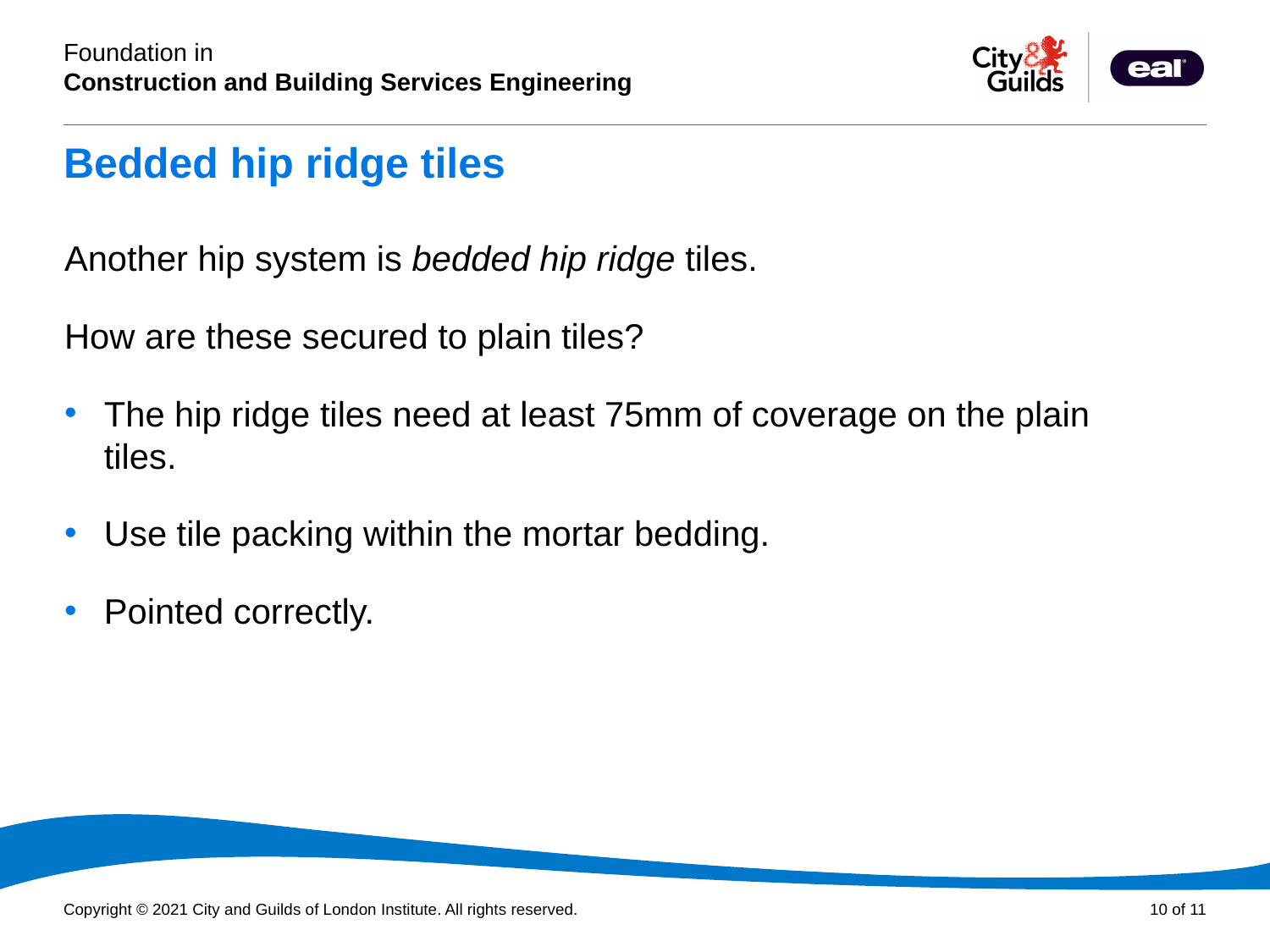

# Bedded hip ridge tiles
Another hip system is bedded hip ridge tiles.
How are these secured to plain tiles?
The hip ridge tiles need at least 75mm of coverage on the plain tiles.
Use tile packing within the mortar bedding.
Pointed correctly.